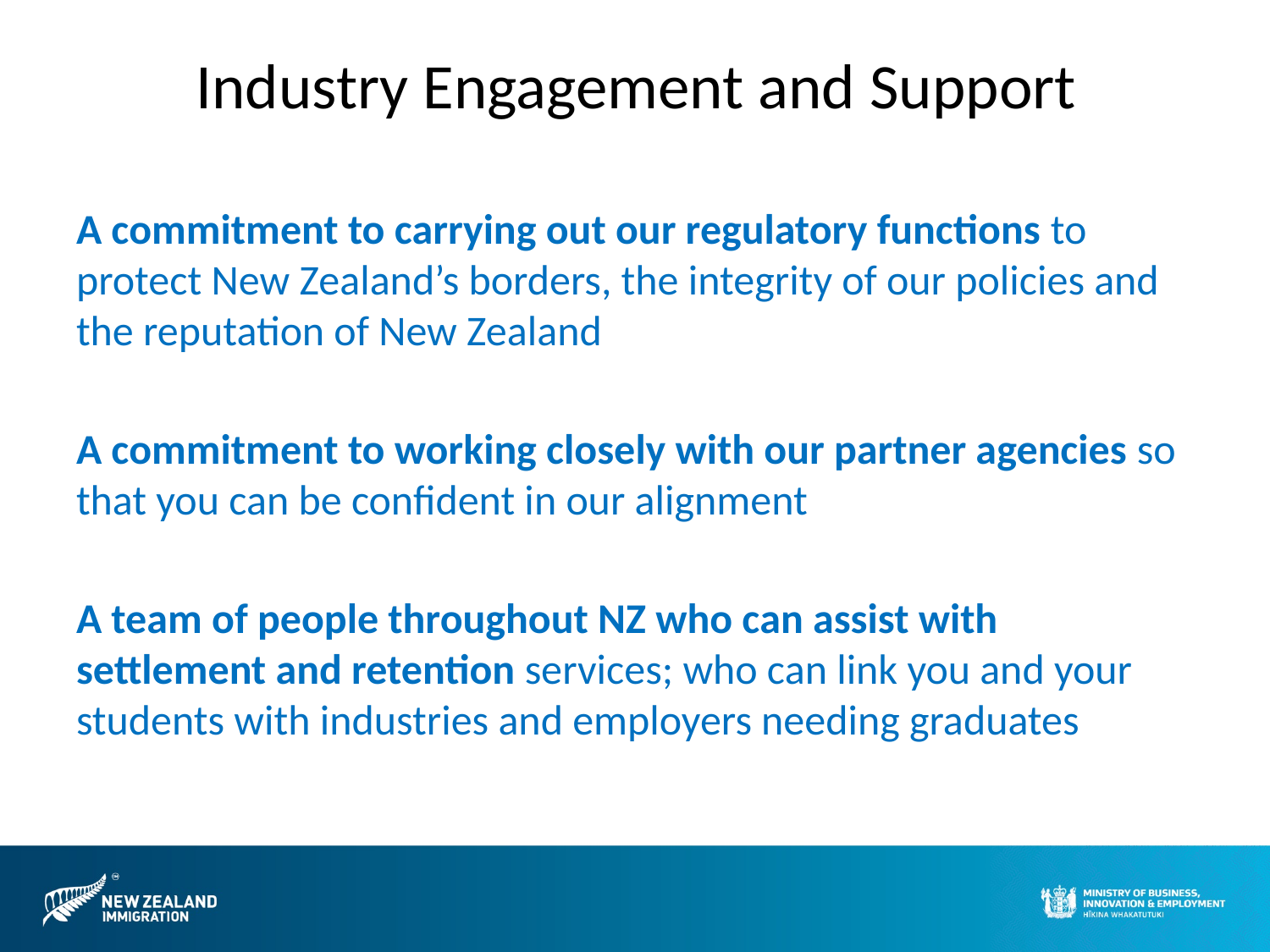

# Industry Engagement and Support

A commitment to carrying out our regulatory functions to protect New Zealand’s borders, the integrity of our policies and the reputation of New Zealand

A commitment to working closely with our partner agencies so that you can be confident in our alignment

A team of people throughout NZ who can assist with settlement and retention services; who can link you and your students with industries and employers needing graduates